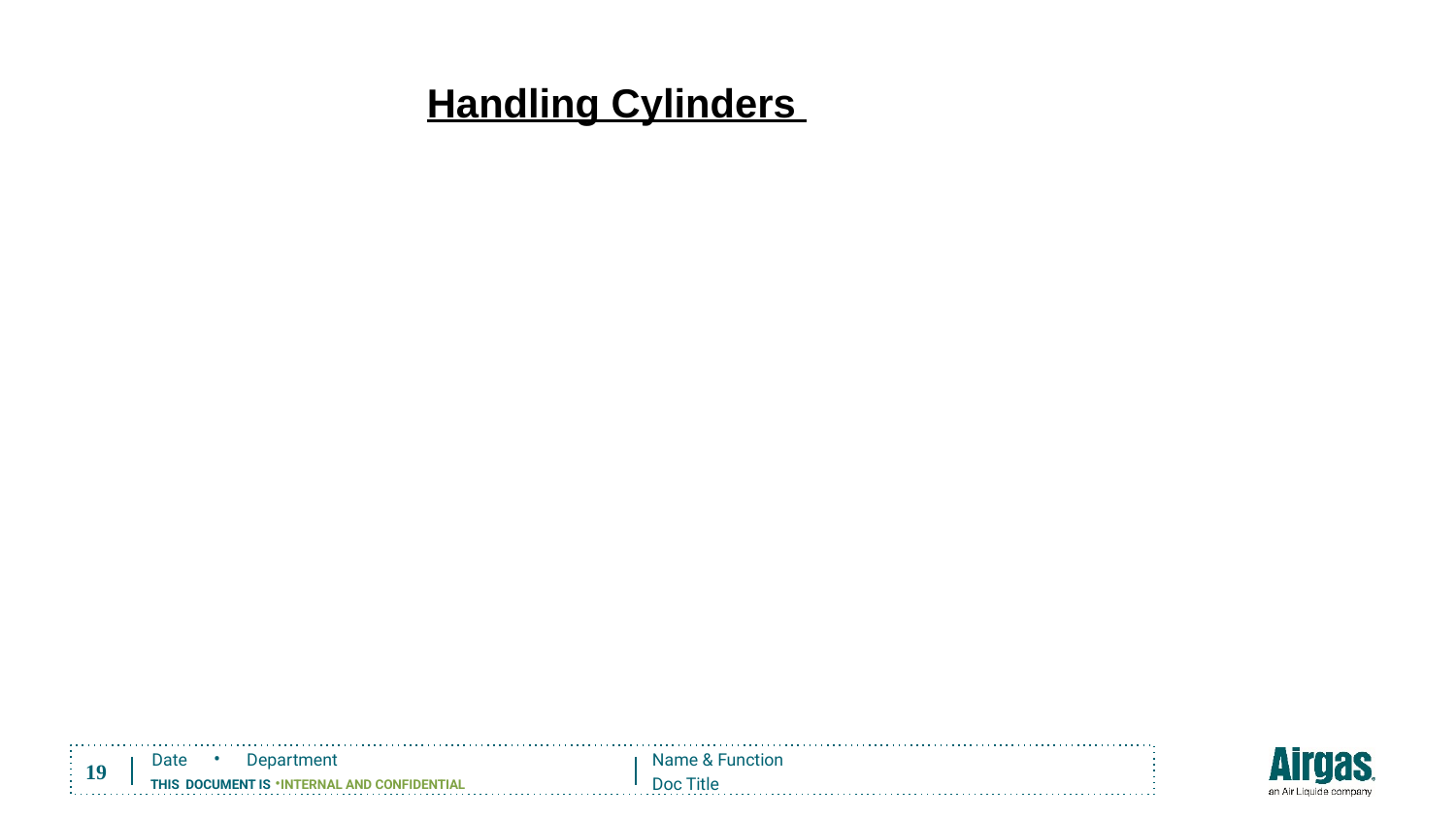

# Handling Cylinders
Cylinders are not Door stops or Lab Coat hangers
Cylinders should never be Dragged.
Always make sure a cylinder cap is on tight before moving.
NEVER lift a cylinder by the Cap.

19